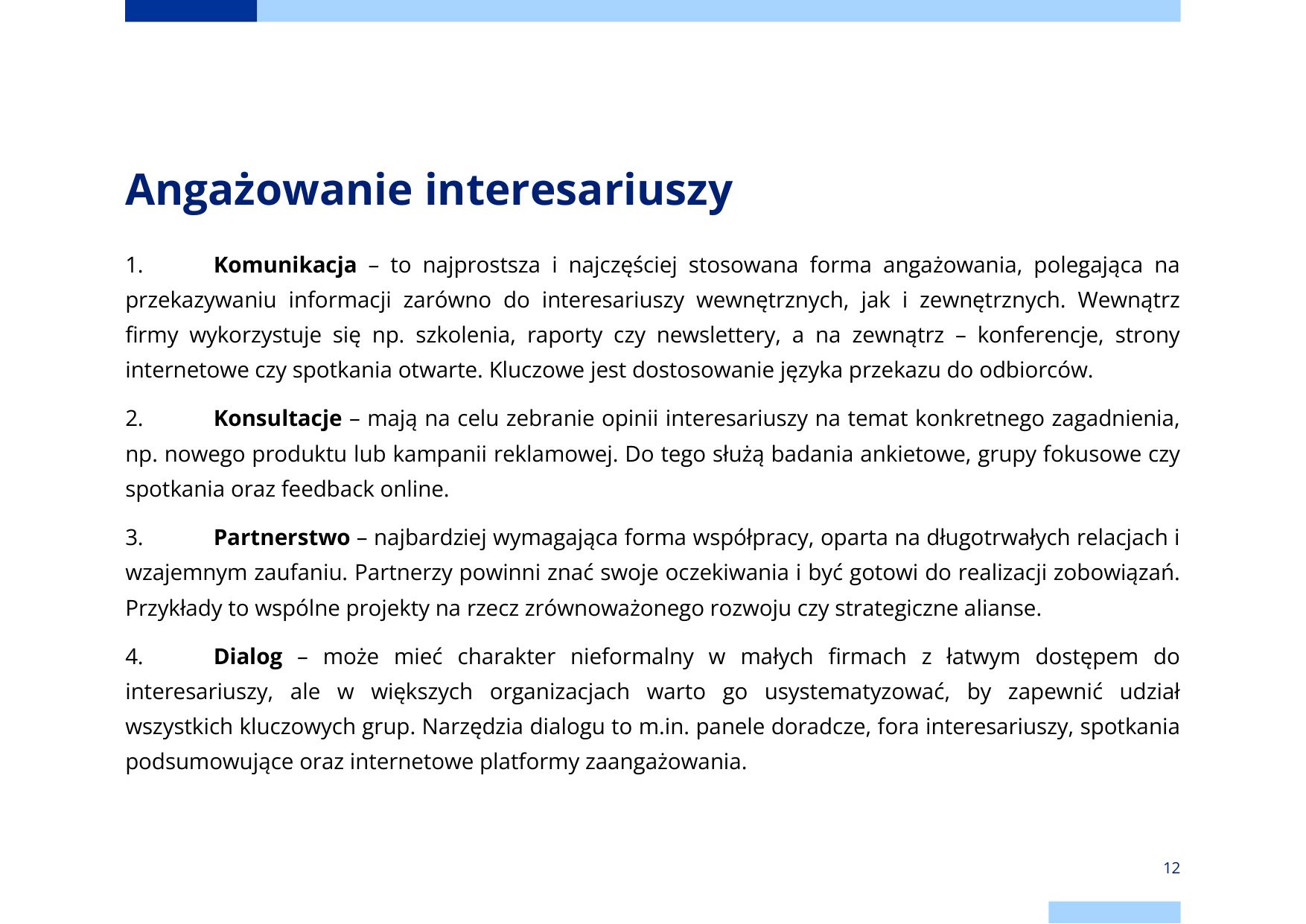

# Angażowanie interesariuszy
1.	Komunikacja – to najprostsza i najczęściej stosowana forma angażowania, polegająca na przekazywaniu informacji zarówno do interesariuszy wewnętrznych, jak i zewnętrznych. Wewnątrz firmy wykorzystuje się np. szkolenia, raporty czy newslettery, a na zewnątrz – konferencje, strony internetowe czy spotkania otwarte. Kluczowe jest dostosowanie języka przekazu do odbiorców.
2.	Konsultacje – mają na celu zebranie opinii interesariuszy na temat konkretnego zagadnienia, np. nowego produktu lub kampanii reklamowej. Do tego służą badania ankietowe, grupy fokusowe czy spotkania oraz feedback online.
3.	Partnerstwo – najbardziej wymagająca forma współpracy, oparta na długotrwałych relacjach i wzajemnym zaufaniu. Partnerzy powinni znać swoje oczekiwania i być gotowi do realizacji zobowiązań. Przykłady to wspólne projekty na rzecz zrównoważonego rozwoju czy strategiczne alianse.
4.	Dialog – może mieć charakter nieformalny w małych firmach z łatwym dostępem do interesariuszy, ale w większych organizacjach warto go usystematyzować, by zapewnić udział wszystkich kluczowych grup. Narzędzia dialogu to m.in. panele doradcze, fora interesariuszy, spotkania podsumowujące oraz internetowe platformy zaangażowania.
12